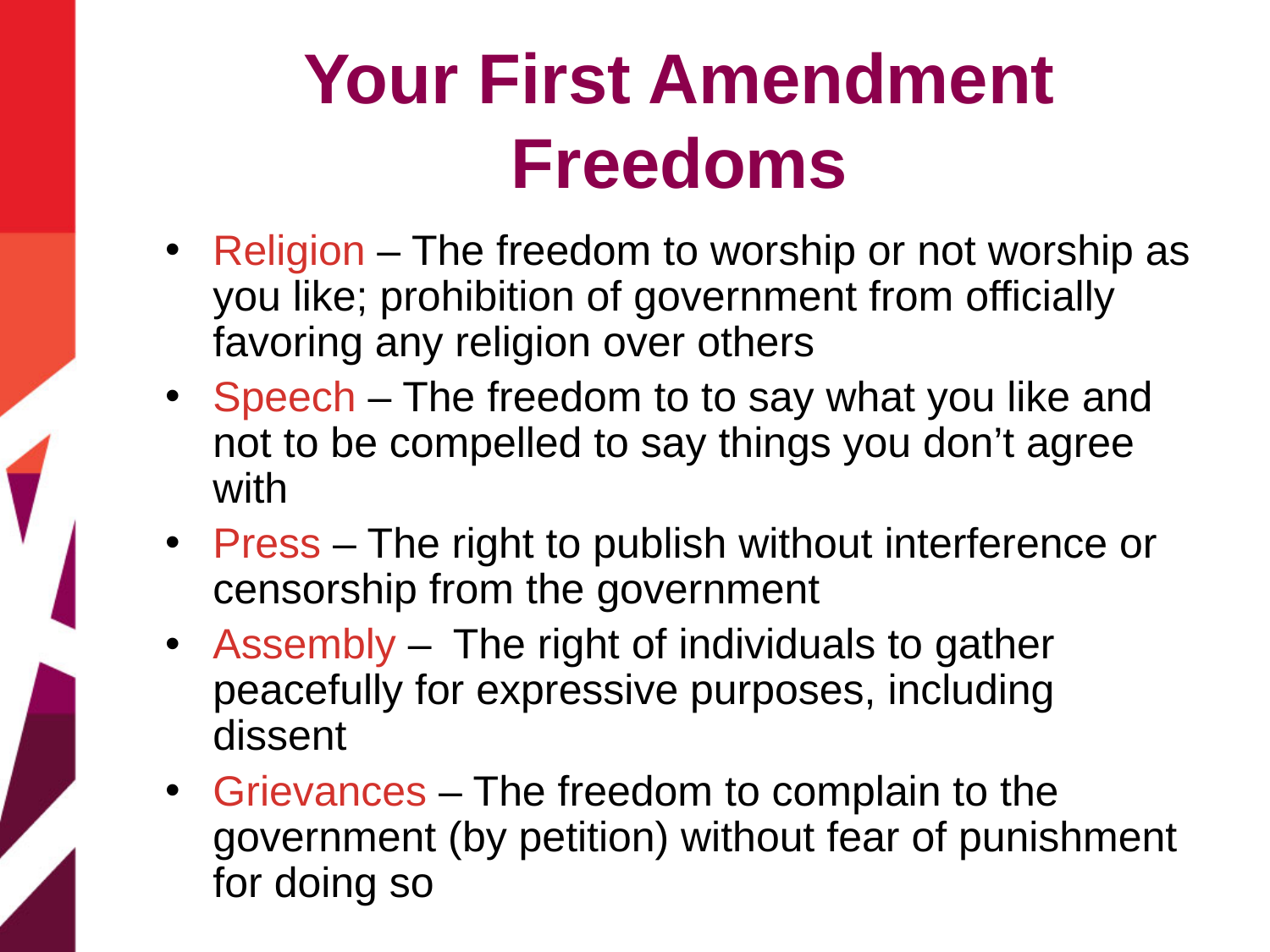

# Your First Amendment Freedoms
Religion – The freedom to worship or not worship as you like; prohibition of government from officially favoring any religion over others
Speech – The freedom to to say what you like and not to be compelled to say things you don’t agree with
Press – The right to publish without interference or censorship from the government
Assembly –  The right of individuals to gather peacefully for expressive purposes, including dissent
Grievances – The freedom to complain to the government (by petition) without fear of punishment for doing so